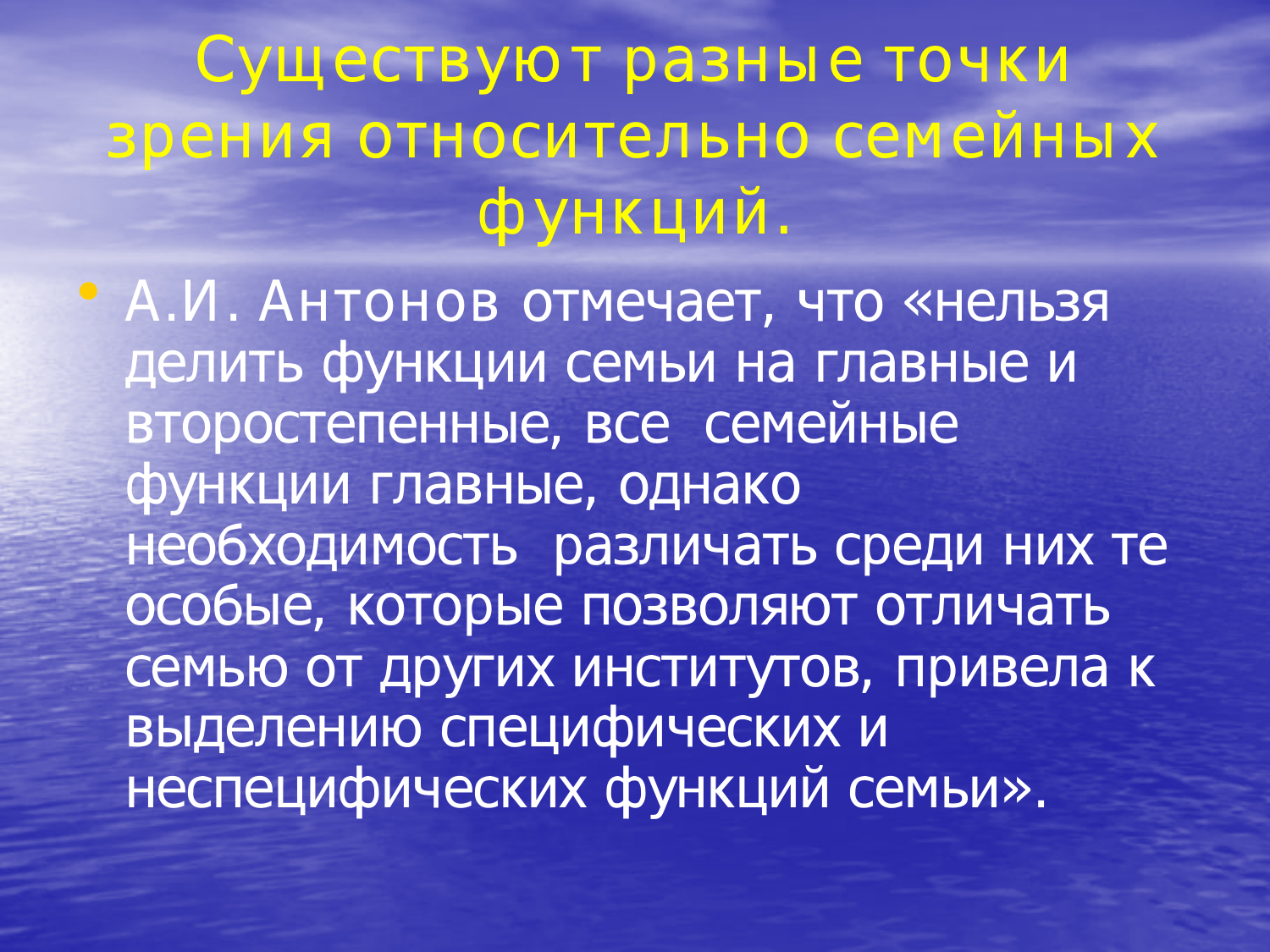

# Существуют разные точки зрения относительно семейных функций.
А.И. Антонов отмечает, что «нельзя делить функции семьи на главные и второстепенные, все  семейные функции главные, однако необходимость  различать среди них те особые, которые позволяют отличать семью от других институтов, привела к выделению специфических и неспецифических функций семьи».